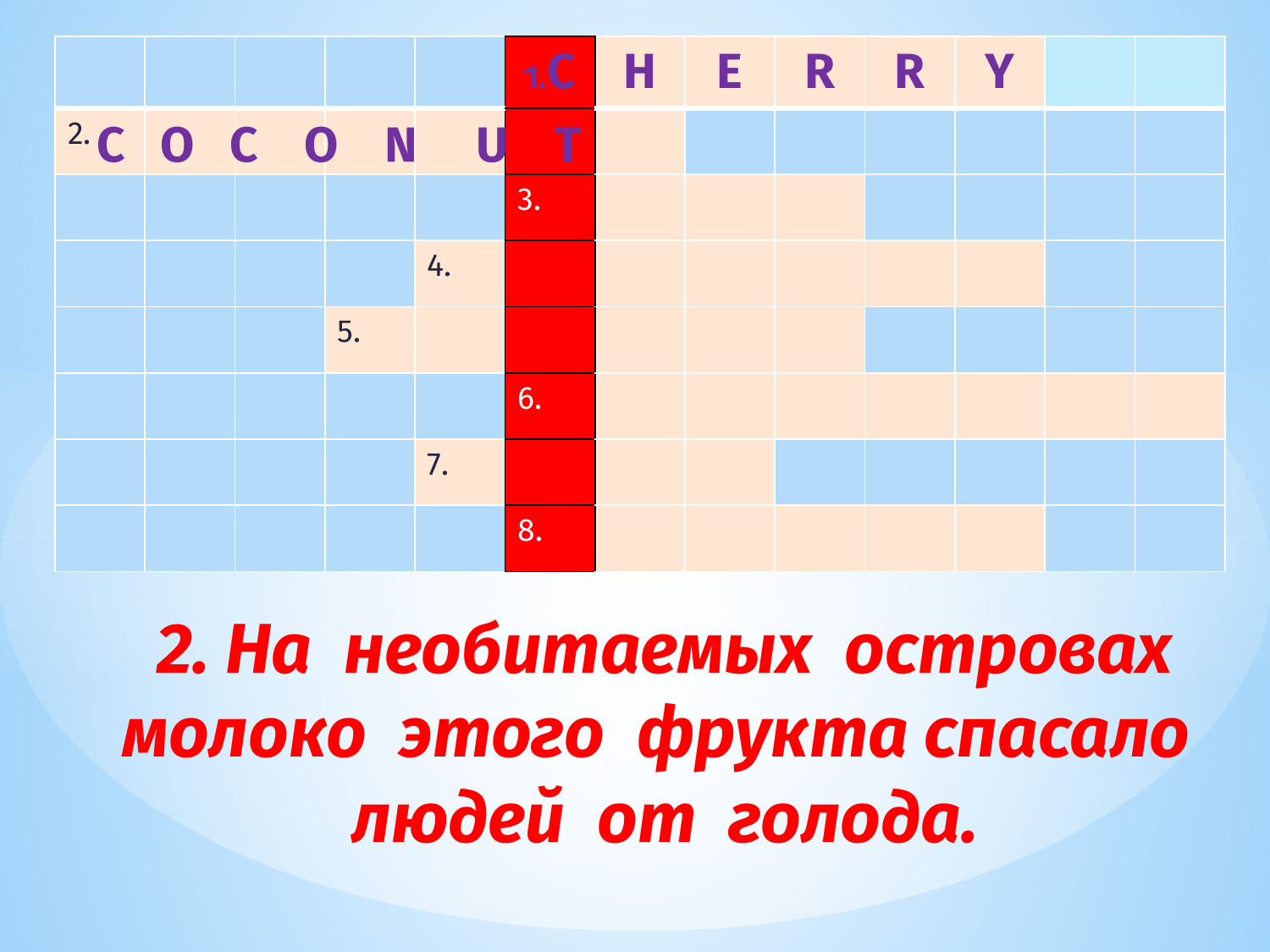

|  |  |  |  |  | 1.C | H | E | R | R | Y |  |  |
| --- | --- | --- | --- | --- | --- | --- | --- | --- | --- | --- | --- | --- |
| 2. |  |  |  |  |  |  |  |  |  |  |  |  |
|  |  |  |  |  | 3. |  |  |  |  |  |  |  |
|  |  |  |  | 4. |  |  |  |  |  |  |  |  |
|  |  |  | 5. |  |  |  |  |  |  |  |  |  |
|  |  |  |  |  | 6. |  |  |  |  |  |  |  |
|  |  |  |  | 7. |  |  |  |  |  |  |  |  |
|  |  |  |  |  | 8. |  |  |  |  |  |  |  |
C   O   C    O    N     U    T
2. На  необитаемых  островах молоко  этого  фрукта спасало  людей  от  голода.